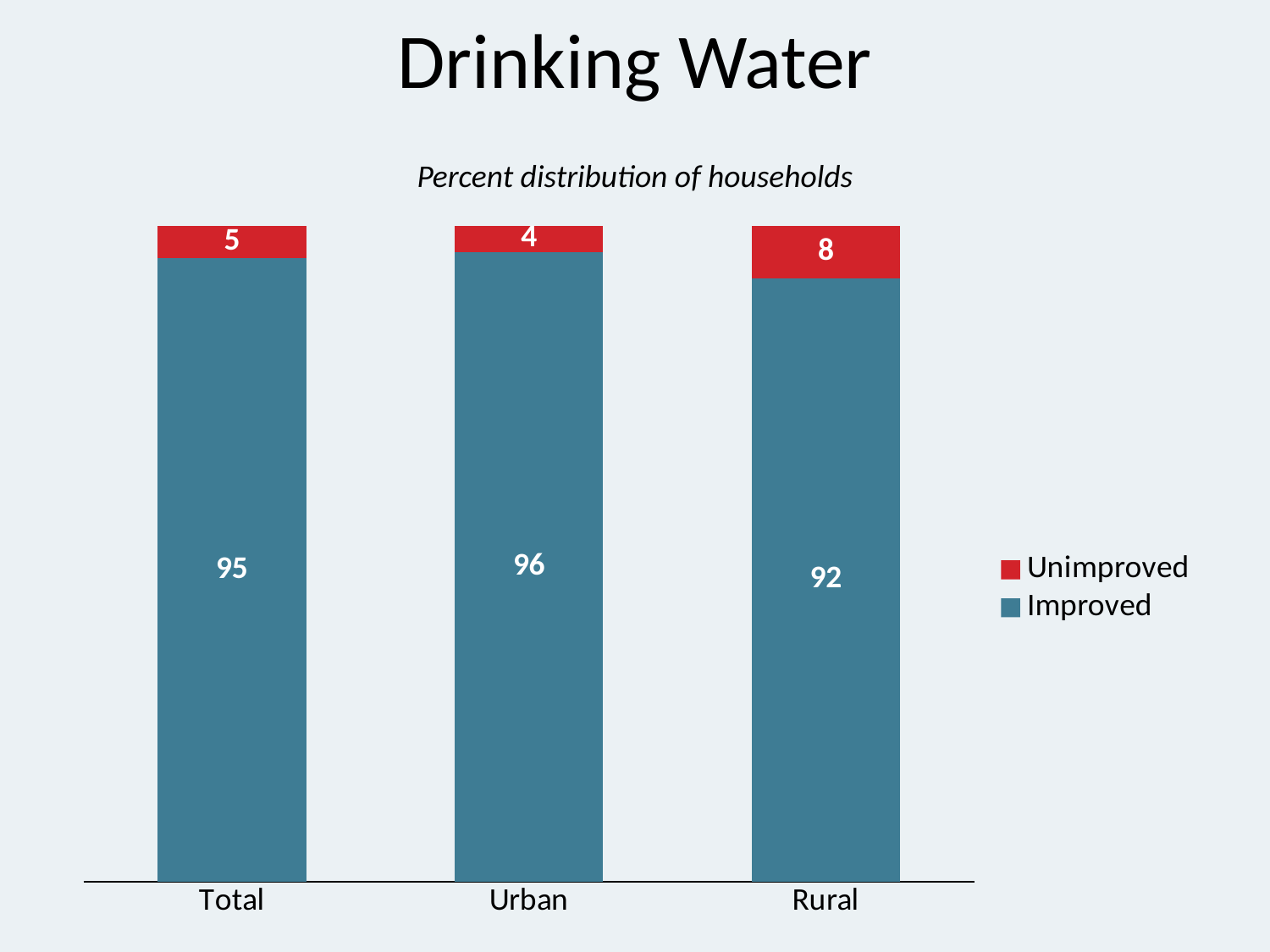

# Drinking Water
Percent distribution of households

### Chart

| Category | Improved | Unimproved |
|---|---|---|
| Total | 95.0 | 5.0 |
| Urban | 96.0 | 4.0 |
| Rural | 92.0 | 8.0 |